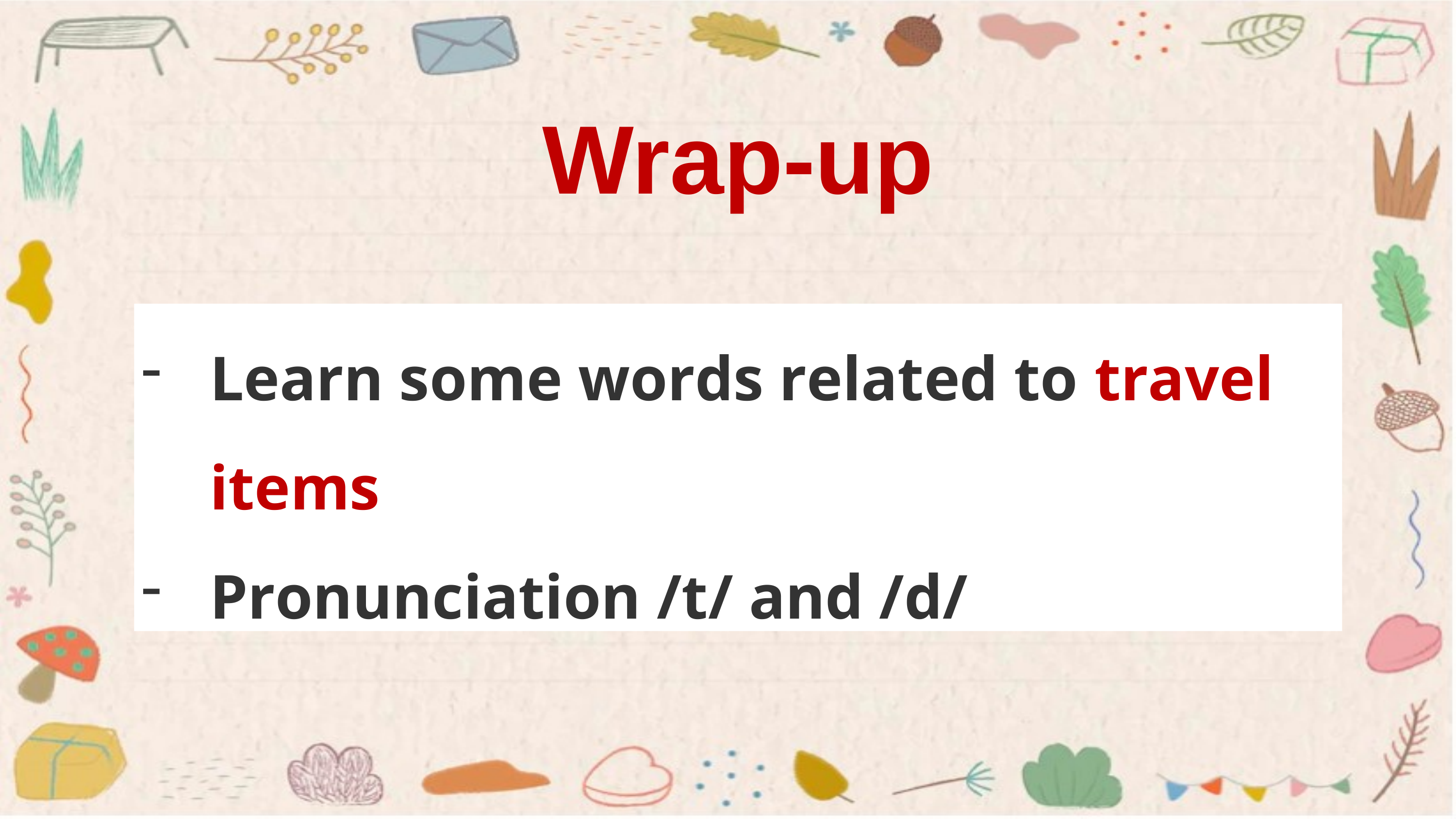

Wrap-up
Learn some words related to travel items
Pronunciation /t/ and /d/